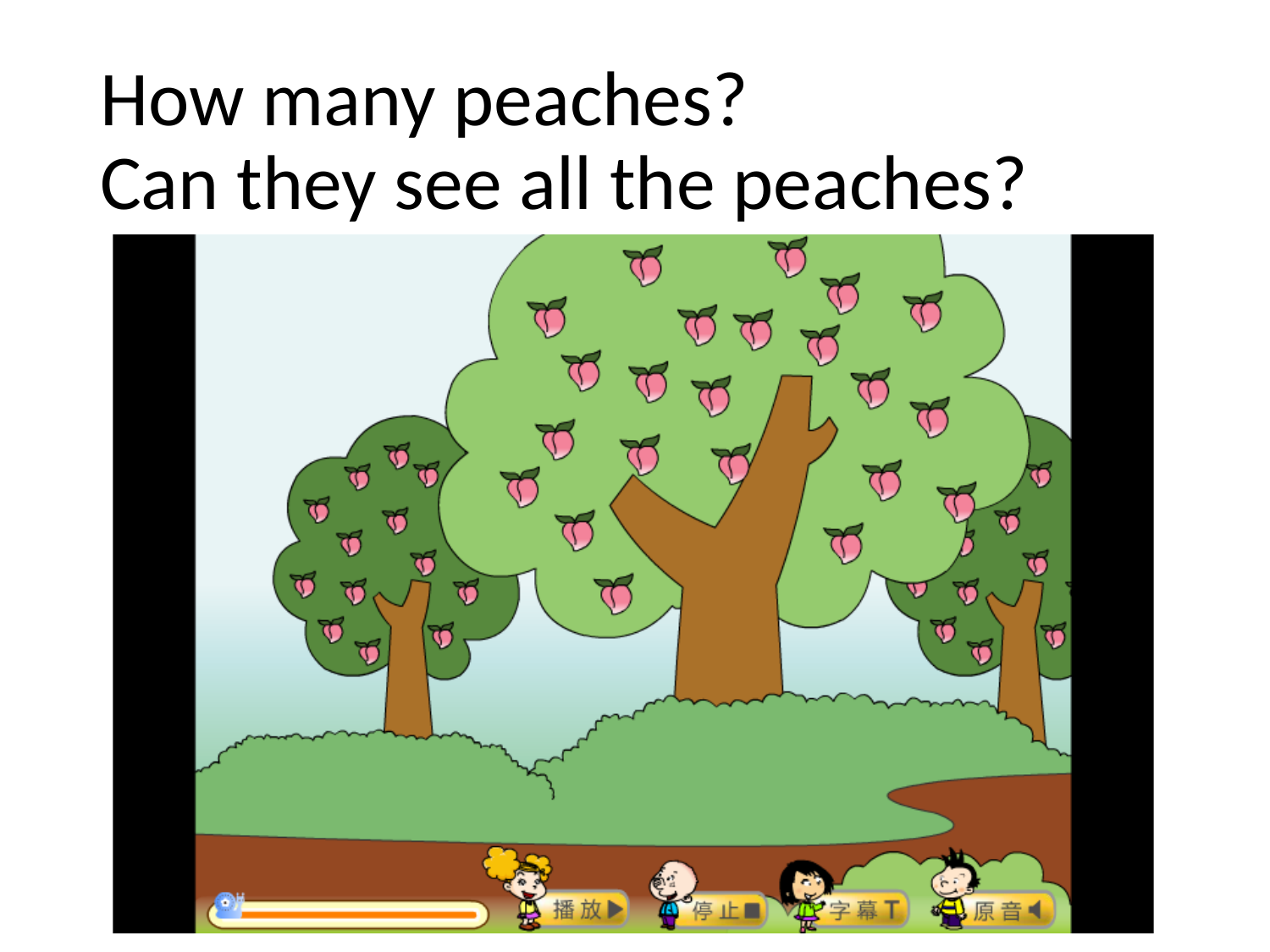

# How many peaches? Can they see all the peaches?